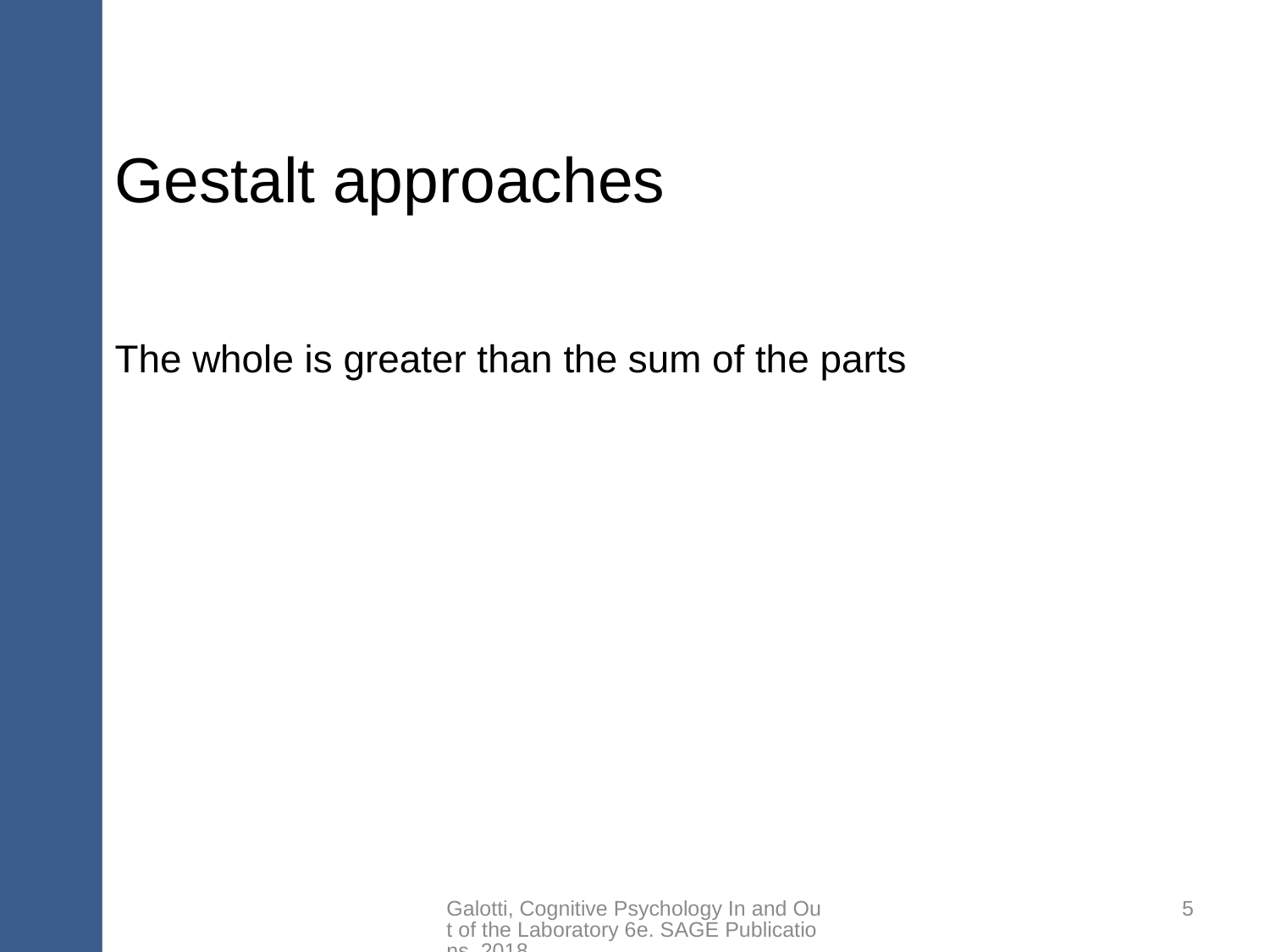

Gestalt approaches
# The whole is greater than the sum of the parts
Galotti, Cognitive Psychology In and Out of the Laboratory 6e. SAGE Publications, 2018.
5